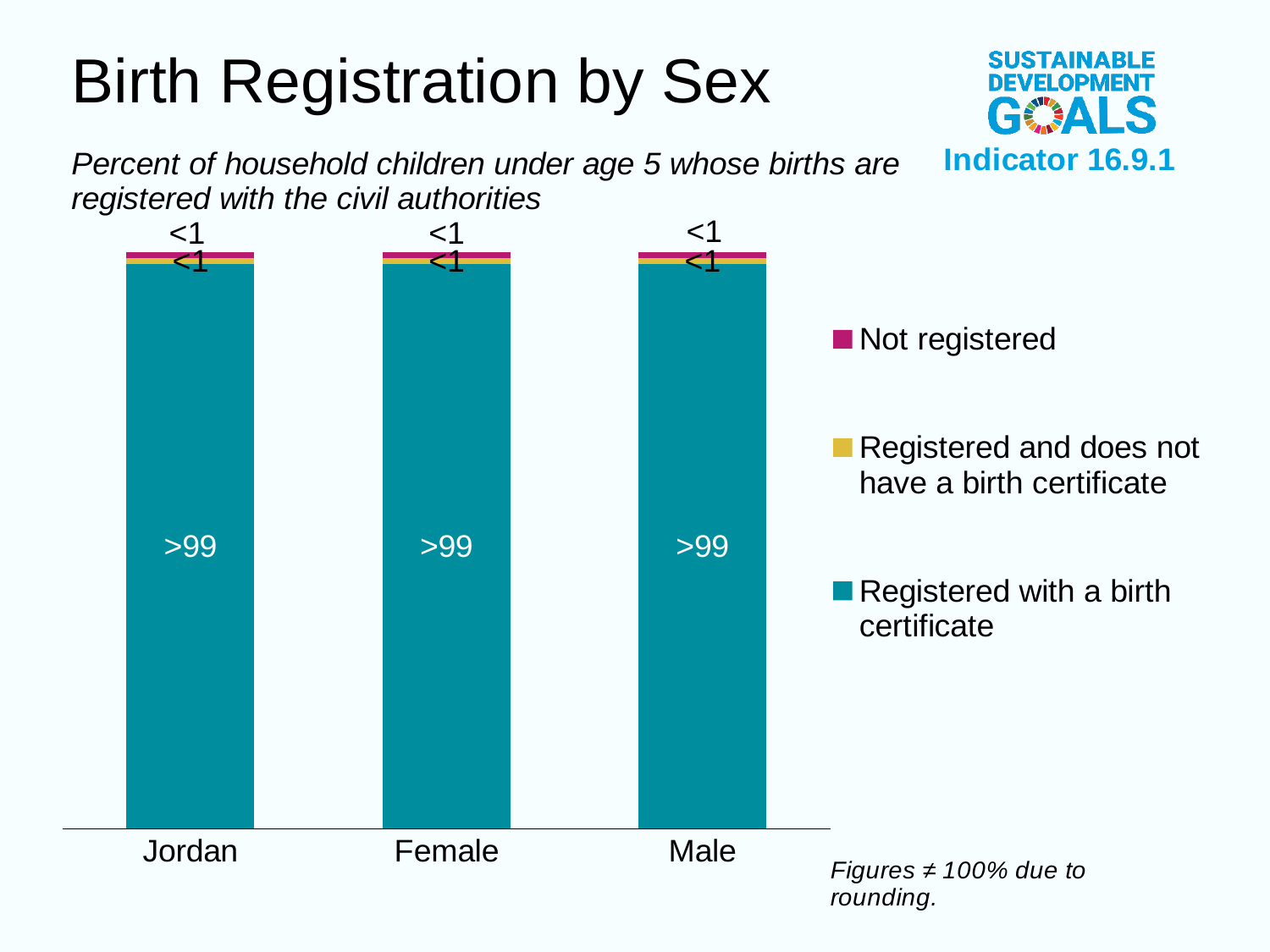

### Chart

| Category | Registered with a birth certificate | Registered and does not have a birth certificate | Not registered |
|---|---|---|---|
| Jordan | 99.0 | 1.0 | 1.0 |
| Female | 99.0 | 1.0 | 1.0 |
| Male | 99.0 | 1.0 | 1.0 |